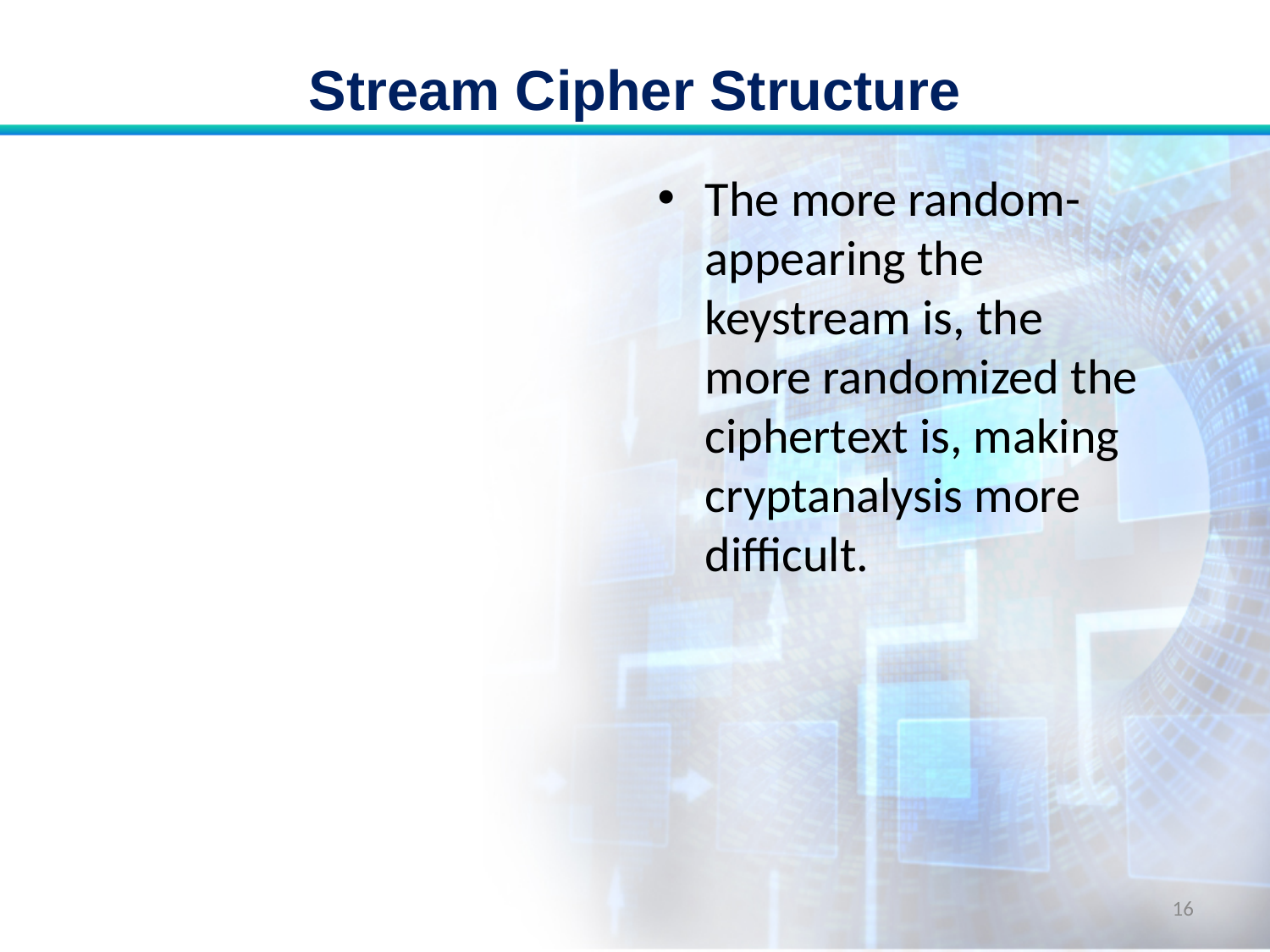

# Stream Cipher Structure
The more random-appearing the keystream is, the more randomized the ciphertext is, making cryptanalysis more difficult.
16